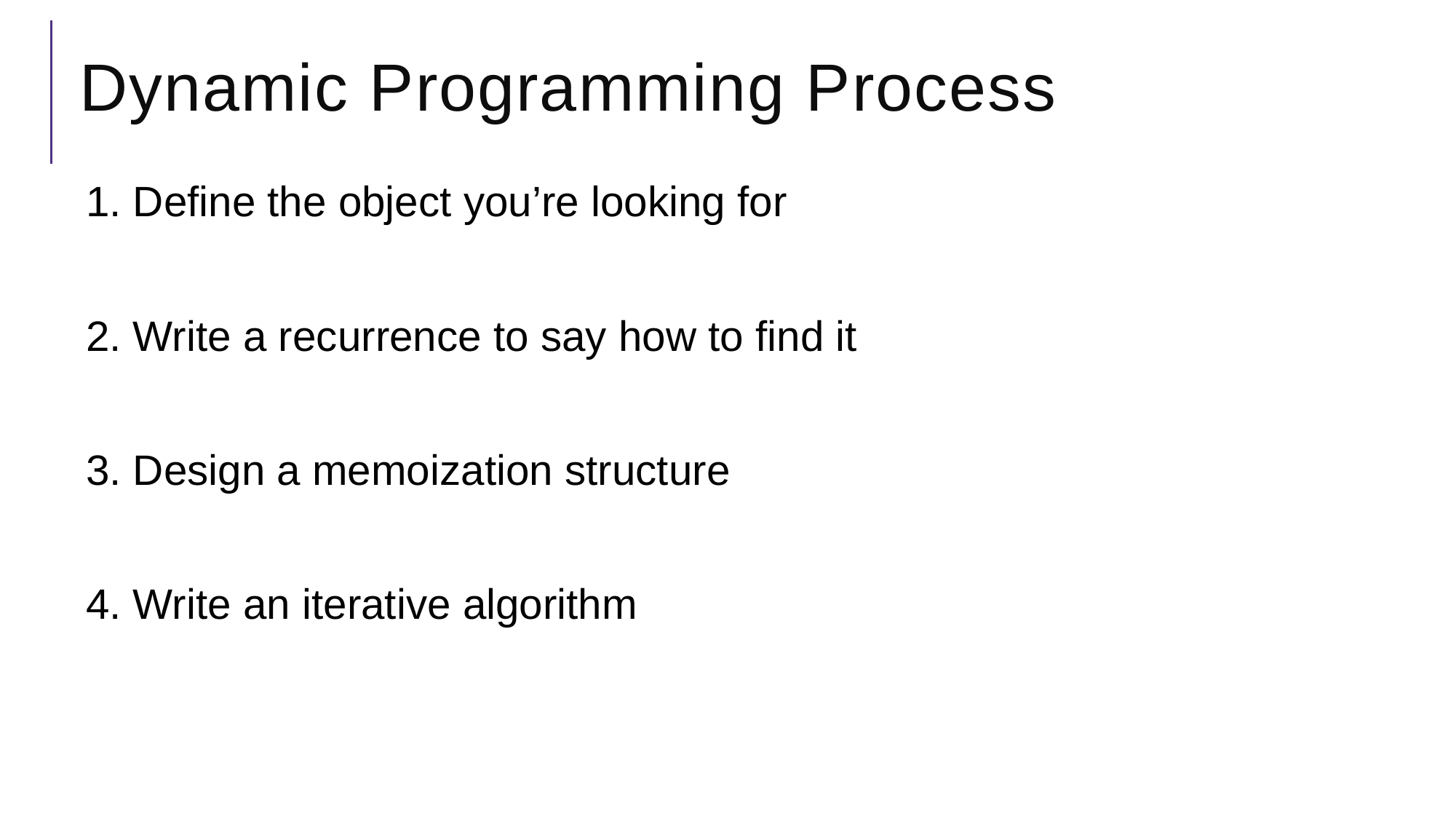

# Dynamic Programming Process
1. Define the object you’re looking for

2. Write a recurrence to say how to find it

3. Design a memoization structure

4. Write an iterative algorithm